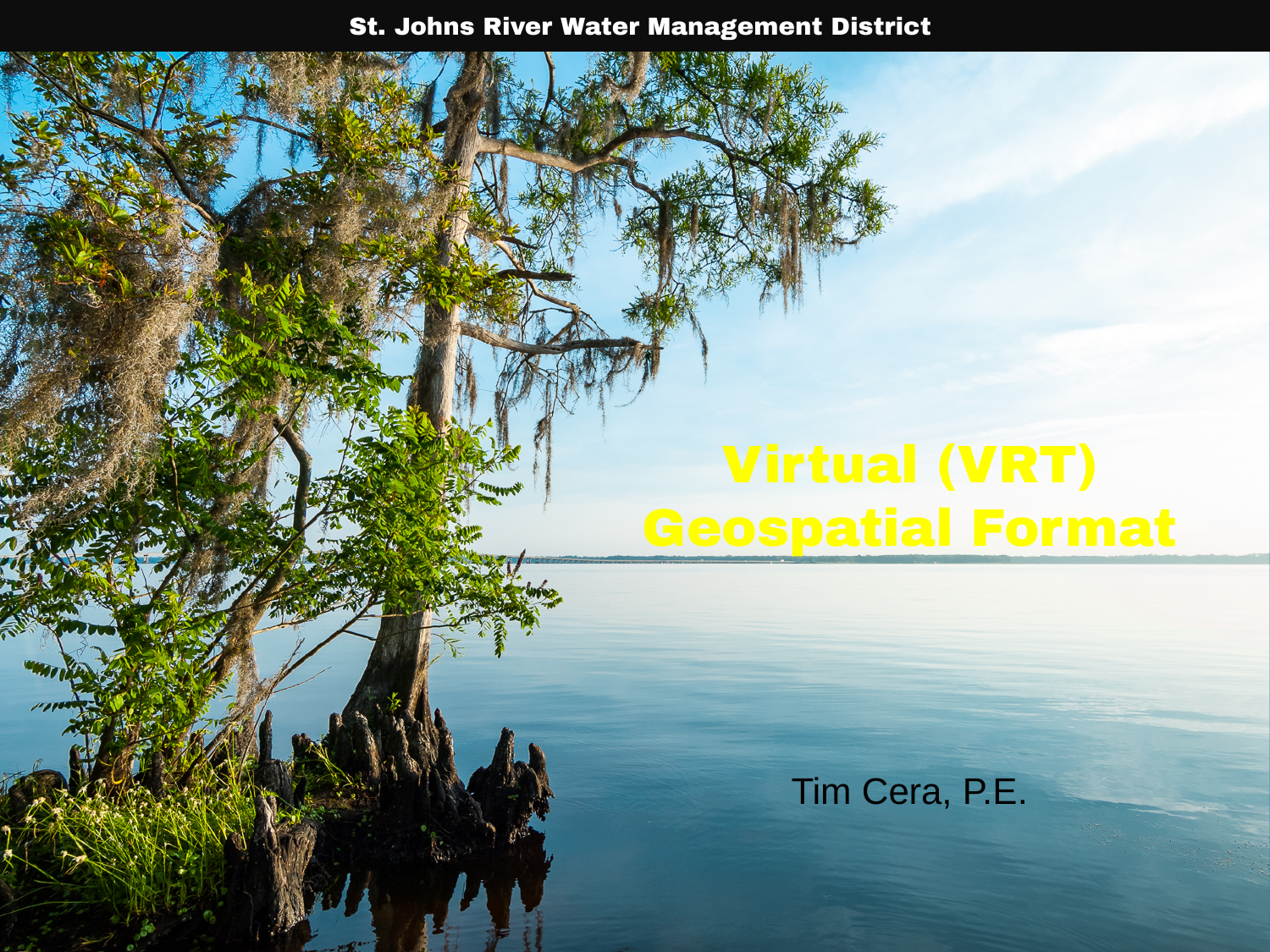

Virtual (VRT) Geospatial Format
Tim Cera, P.E.